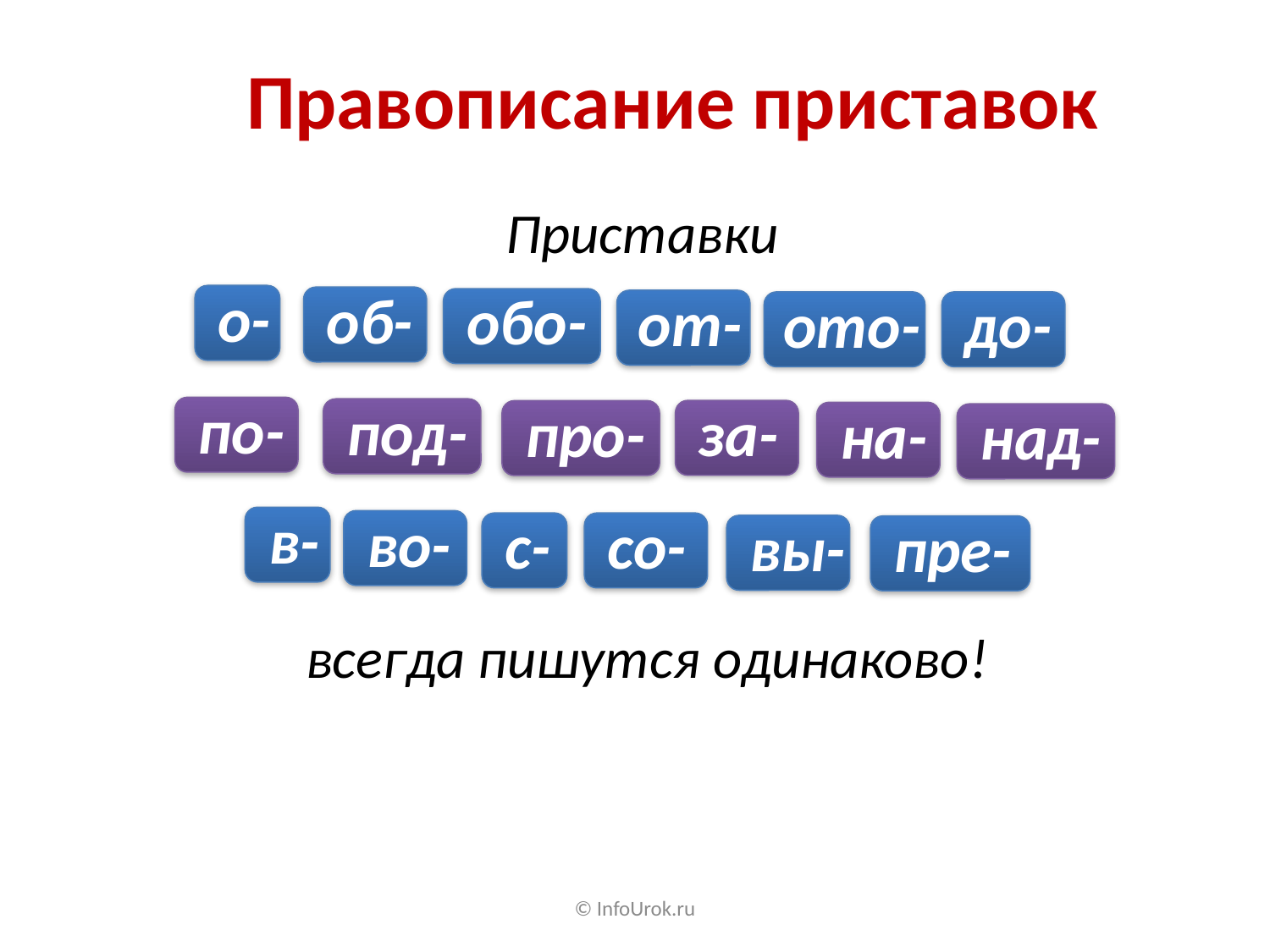

Правописание приставок
Приставки
о-
об-
обо-
от-
ото-
до-

по-
под-
за-
про-
на-
над-

в-
во-
с-
со-
вы-
пре-

всегда пишутся одинаково!
© InfoUrok.ru